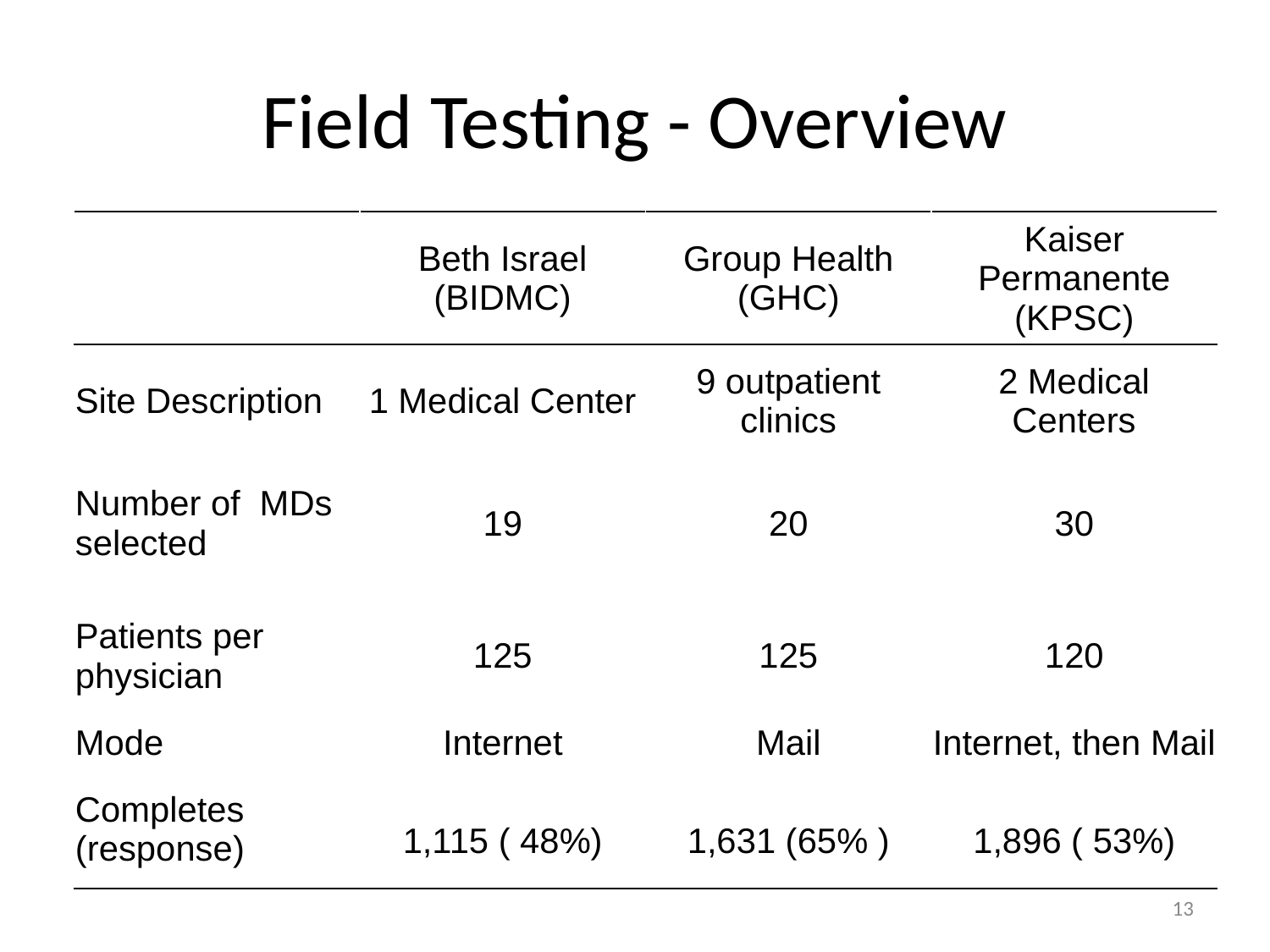

# Field Testing - Overview
|  | Beth Israel (BIDMC) | Group Health (GHC) | Kaiser Permanente (KPSC) |
| --- | --- | --- | --- |
| Site Description | 1 Medical Center | 9 outpatient clinics | 2 Medical Centers |
| Number of MDs selected | 19 | 20 | 30 |
| Patients per physician | 125 | 125 | 120 |
| Mode | Internet | Mail | Internet, then Mail |
| Completes (response) | 1,115 ( 48%) | 1,631 (65% ) | 1,896 ( 53%) |
13